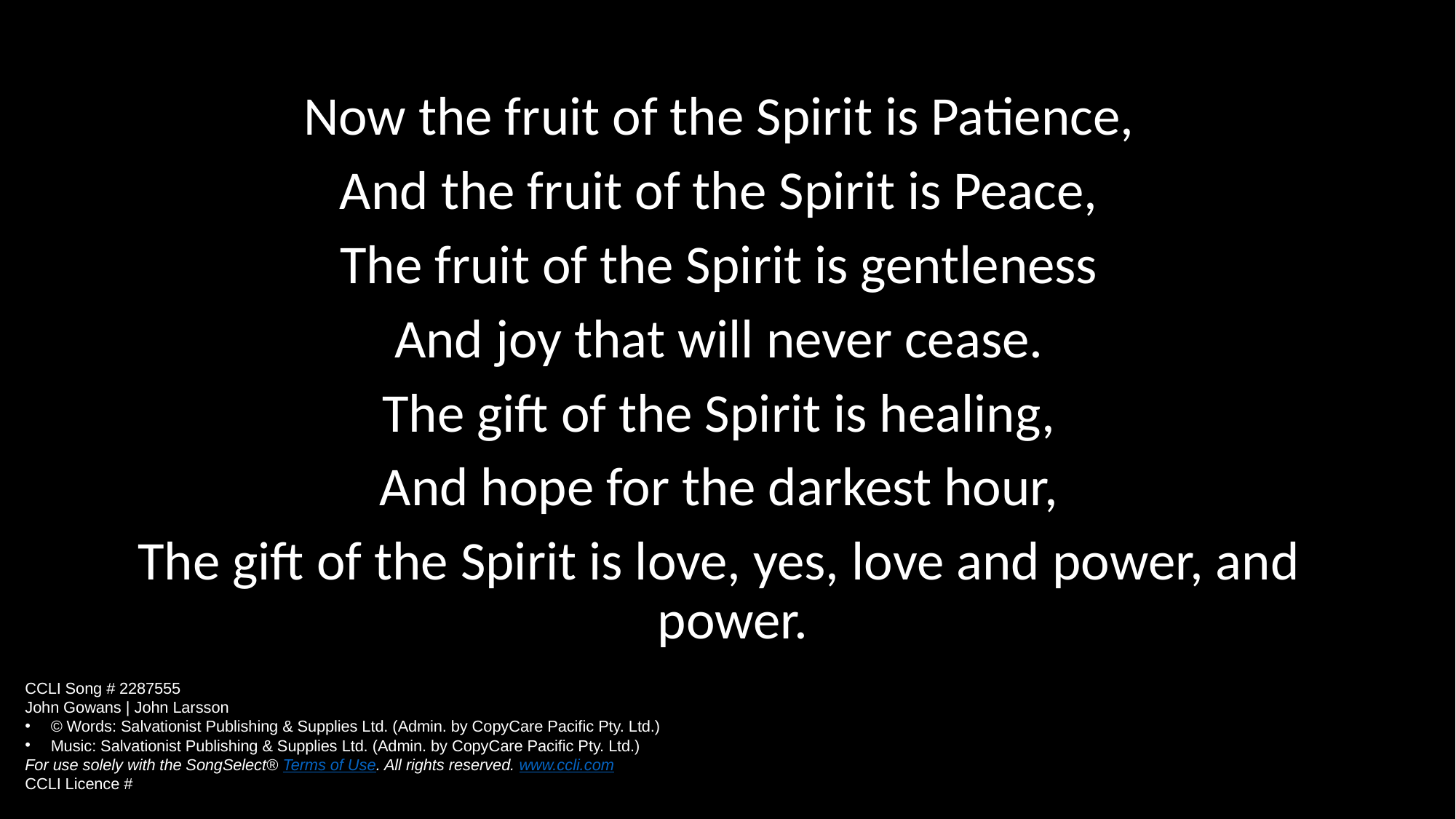

Now the fruit of the Spirit is Patience,
And the fruit of the Spirit is Peace,
The fruit of the Spirit is gentleness
And joy that will never cease.
The gift of the Spirit is healing,
And hope for the darkest hour,
The gift of the Spirit is love, yes, love and power, and power.
CCLI Song # 2287555
John Gowans | John Larsson
© Words: Salvationist Publishing & Supplies Ltd. (Admin. by CopyCare Pacific Pty. Ltd.)
Music: Salvationist Publishing & Supplies Ltd. (Admin. by CopyCare Pacific Pty. Ltd.)
For use solely with the SongSelect® Terms of Use. All rights reserved. www.ccli.com
CCLI Licence #